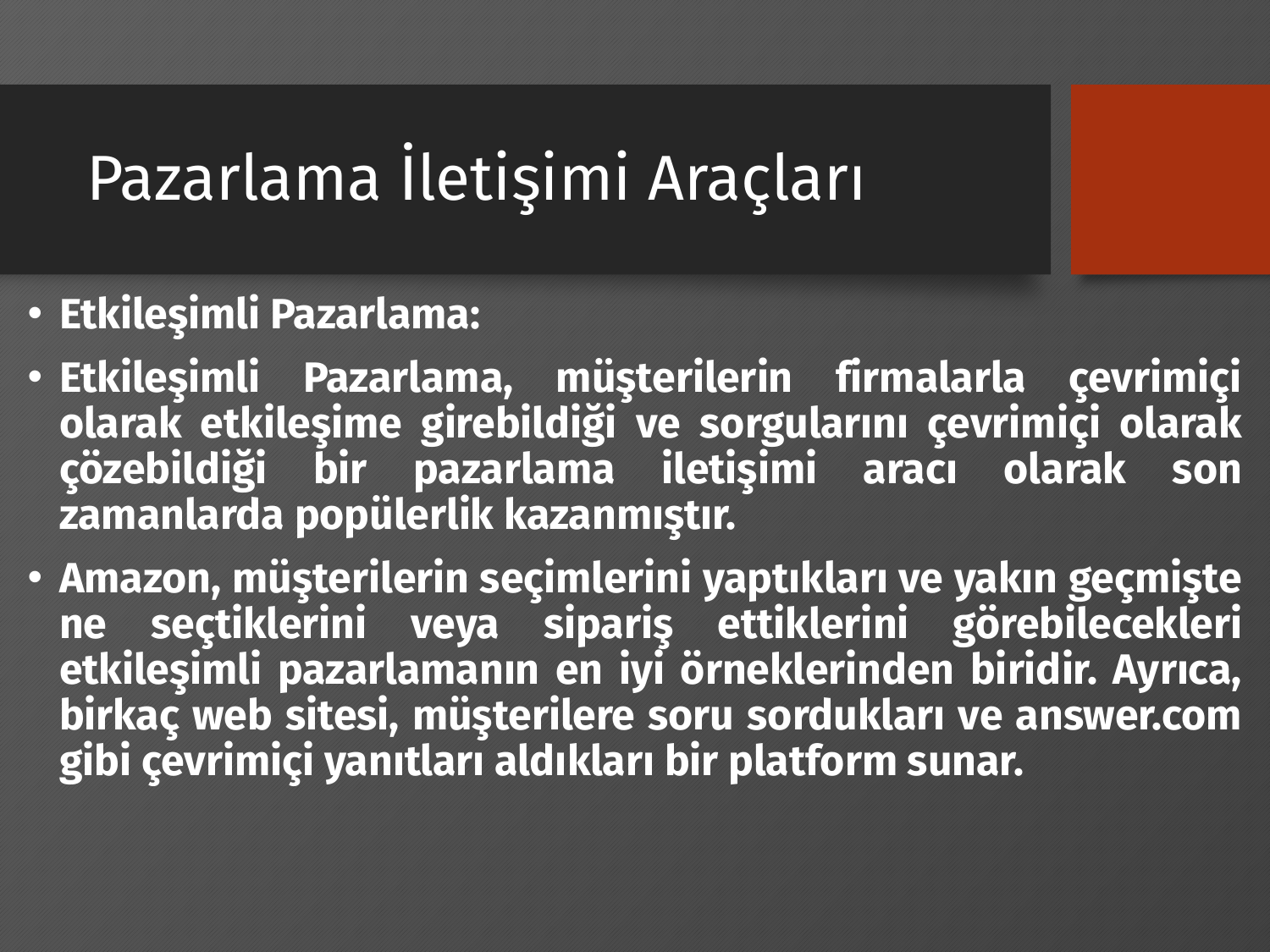

# Pazarlama İletişimi Araçları
Etkileşimli Pazarlama:
Etkileşimli Pazarlama, müşterilerin firmalarla çevrimiçi olarak etkileşime girebildiği ve sorgularını çevrimiçi olarak çözebildiği bir pazarlama iletişimi aracı olarak son zamanlarda popülerlik kazanmıştır.
Amazon, müşterilerin seçimlerini yaptıkları ve yakın geçmişte ne seçtiklerini veya sipariş ettiklerini görebilecekleri etkileşimli pazarlamanın en iyi örneklerinden biridir. Ayrıca, birkaç web sitesi, müşterilere soru sordukları ve answer.com gibi çevrimiçi yanıtları aldıkları bir platform sunar.